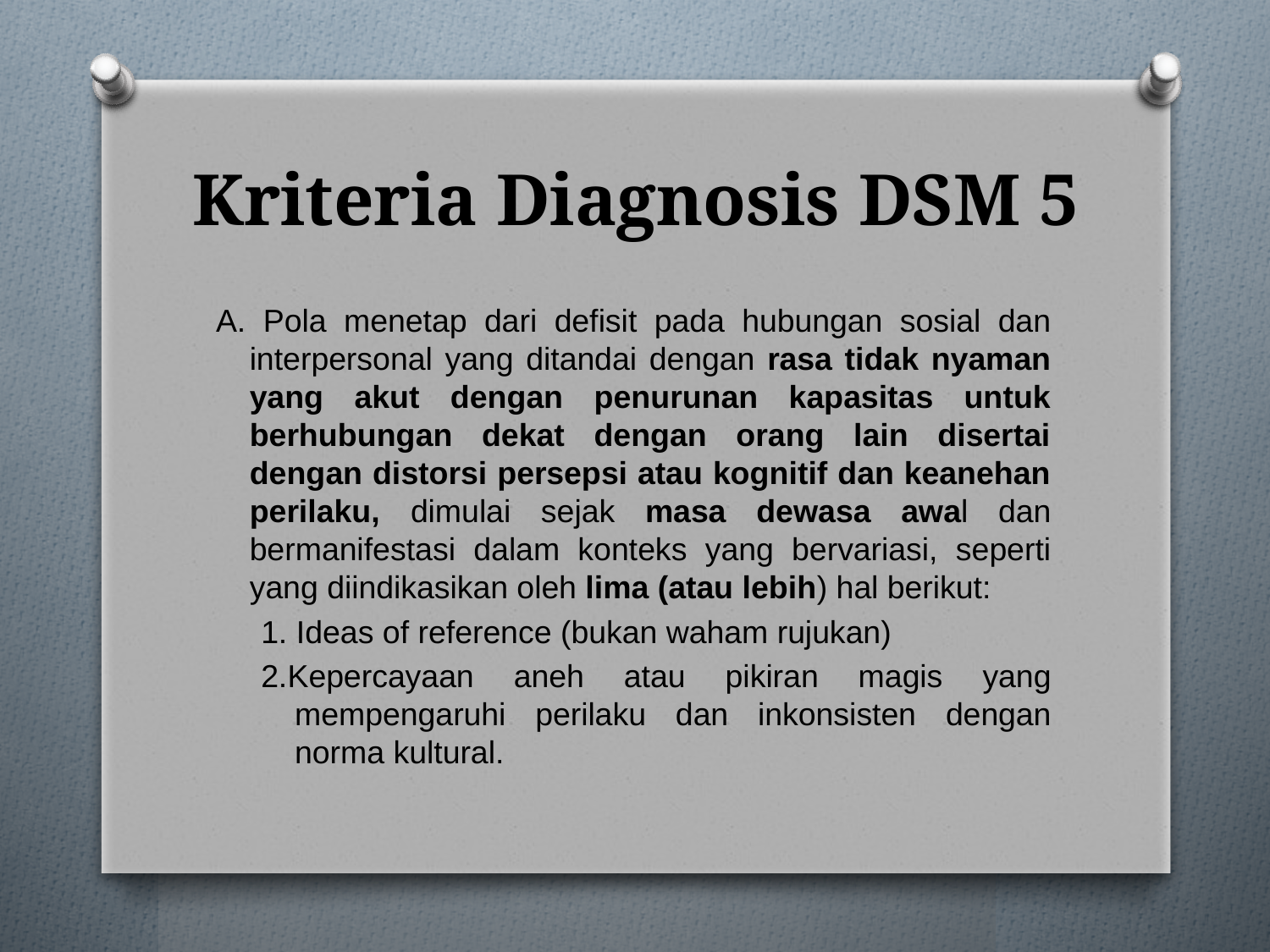

# Kriteria Diagnosis DSM 5
A. Pola menetap dari defisit pada hubungan sosial dan interpersonal yang ditandai dengan rasa tidak nyaman yang akut dengan penurunan kapasitas untuk berhubungan dekat dengan orang lain disertai dengan distorsi persepsi atau kognitif dan keanehan perilaku, dimulai sejak masa dewasa awal dan bermanifestasi dalam konteks yang bervariasi, seperti yang diindikasikan oleh lima (atau lebih) hal berikut:
1. Ideas of reference (bukan waham rujukan)
2.Kepercayaan aneh atau pikiran magis yang mempengaruhi perilaku dan inkonsisten dengan norma kultural.